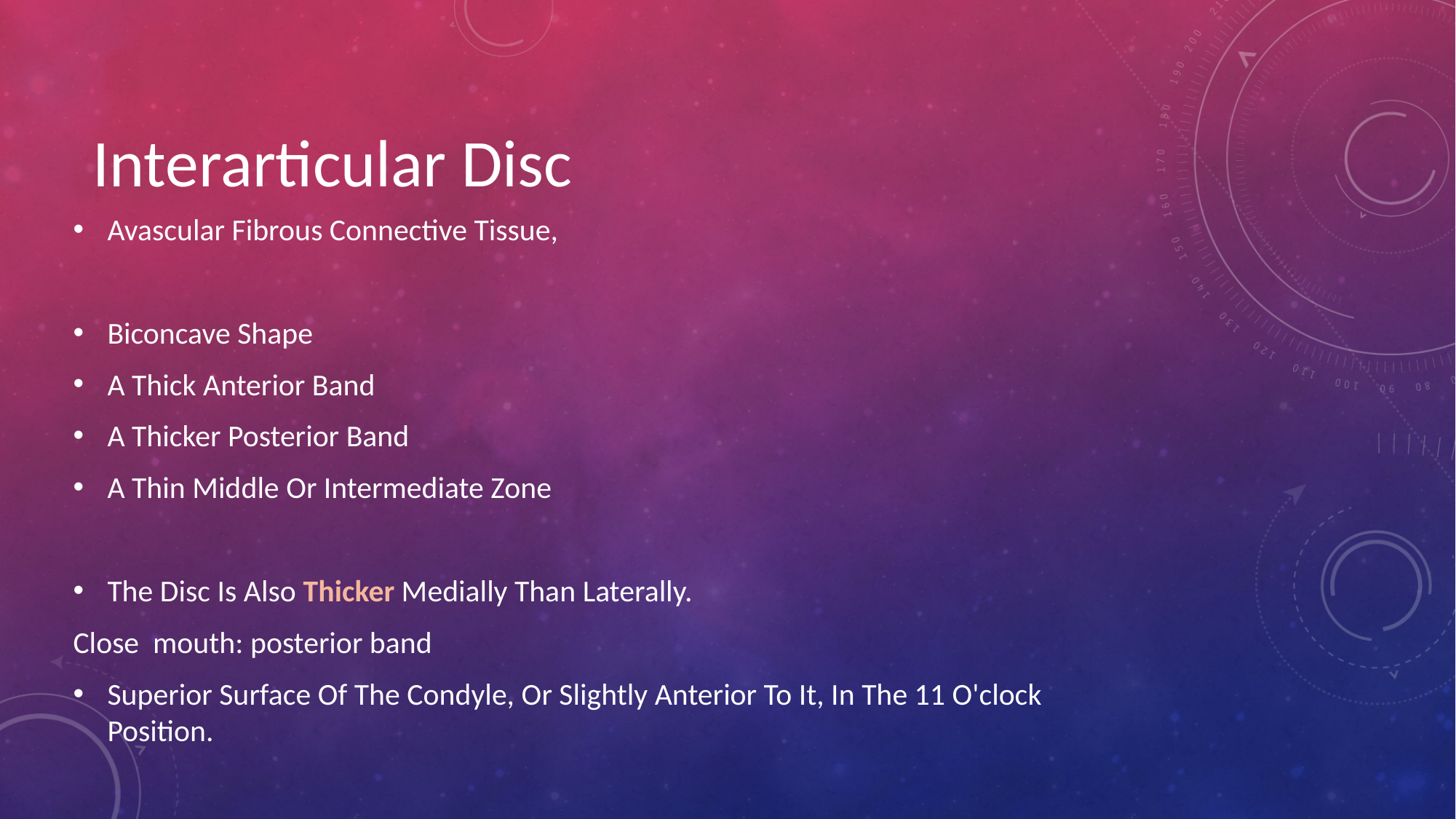

# Interarticular Disc

Avascular Fibrous Connective Tissue,

Biconcave Shape
A Thick Anterior Band
A Thicker Posterior Band
A Thin Middle Or Intermediate Zone

The Disc Is Also Thicker Medially Than Laterally.
Close  mouth: posterior band
Superior Surface Of The Condyle, Or Slightly Anterior To It, In The 11 O'clock Position.